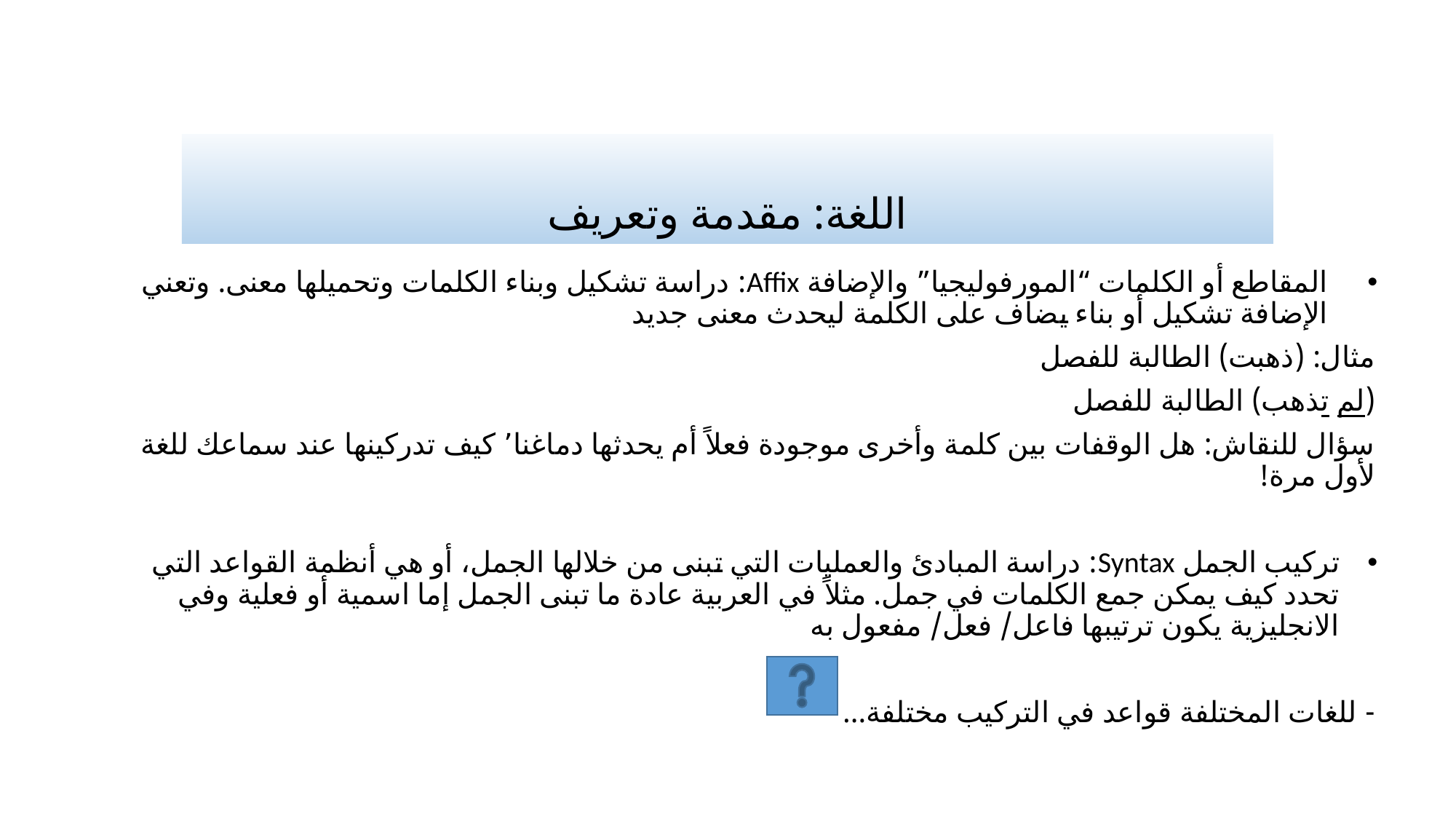

# اللغة: مقدمة وتعريف
المقاطع أو الكلمات “المورفوليجيا” والإضافة Affix: دراسة تشكيل وبناء الكلمات وتحميلها معنى. وتعني الإضافة تشكيل أو بناء يضاف على الكلمة ليحدث معنى جديد
مثال: (ذهبت) الطالبة للفصل
(لم تذهب) الطالبة للفصل
سؤال للنقاش: هل الوقفات بين كلمة وأخرى موجودة فعلاً أم يحدثها دماغنا٬ كيف تدركينها عند سماعك للغة لأول مرة!

تركيب الجمل Syntax: دراسة المبادئ والعمليات التي تبنى من خلالها الجمل، أو هي أنظمة القواعد التي تحدد كيف يمكن جمع الكلمات في جمل. مثلاً في العربية عادة ما تبنى الجمل إما اسمية أو فعلية وفي الانجليزية يكون ترتيبها فاعل/ فعل/ مفعول به

- للغات المختلفة قواعد في التركيب مختلفة...